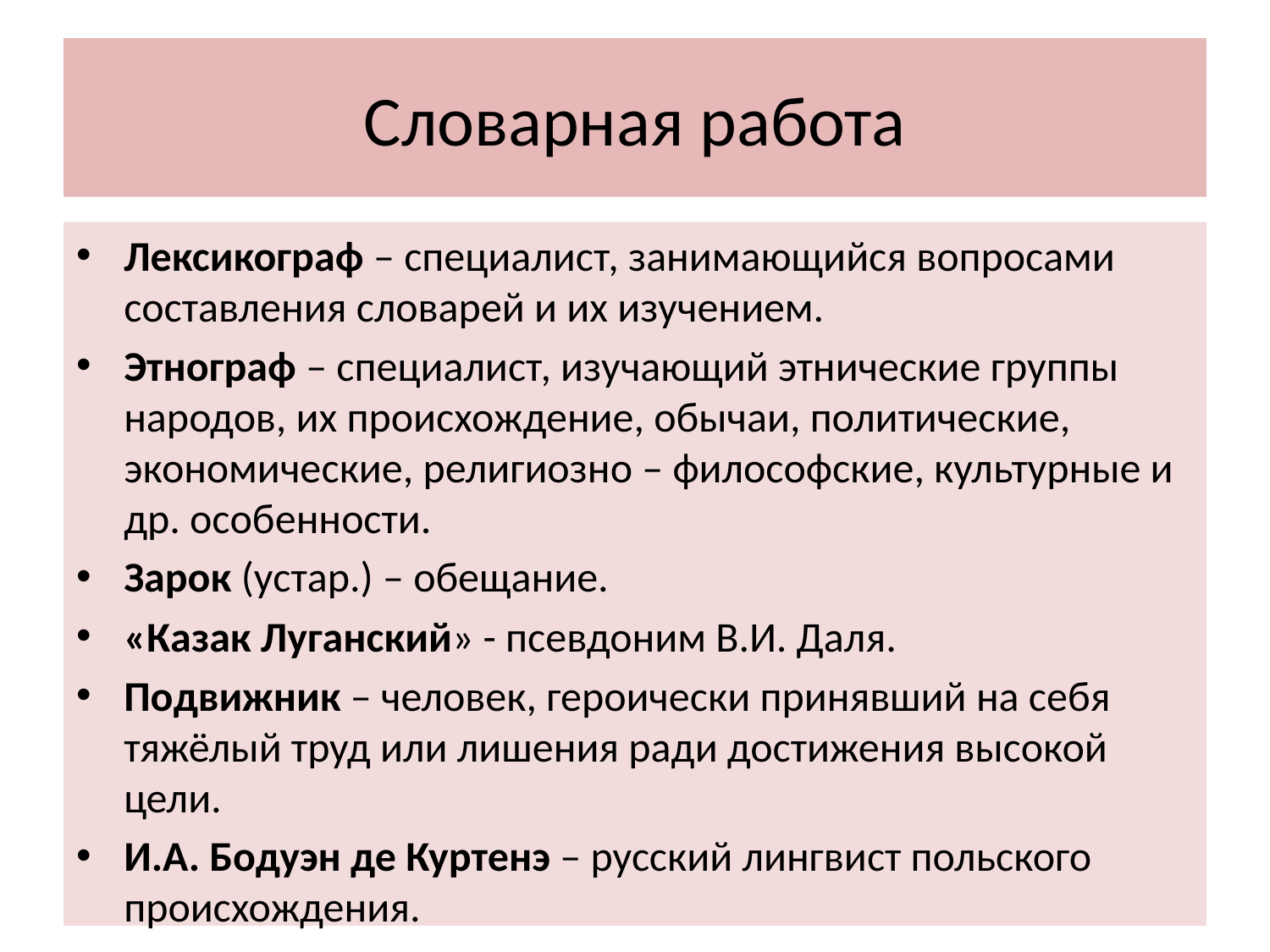

# Словарная работа
Лексикограф – специалист, занимающийся вопросами составления словарей и их изучением.
Этнограф – специалист, изучающий этнические группы народов, их происхождение, обычаи, политические, экономические, религиозно – философские, культурные и др. особенности.
Зарок (устар.) – обещание.
«Казак Луганский» - псевдоним В.И. Даля.
Подвижник – человек, героически принявший на себя тяжёлый труд или лишения ради достижения высокой цели.
И.А. Бодуэн де Куртенэ – русский лингвист польского происхождения.